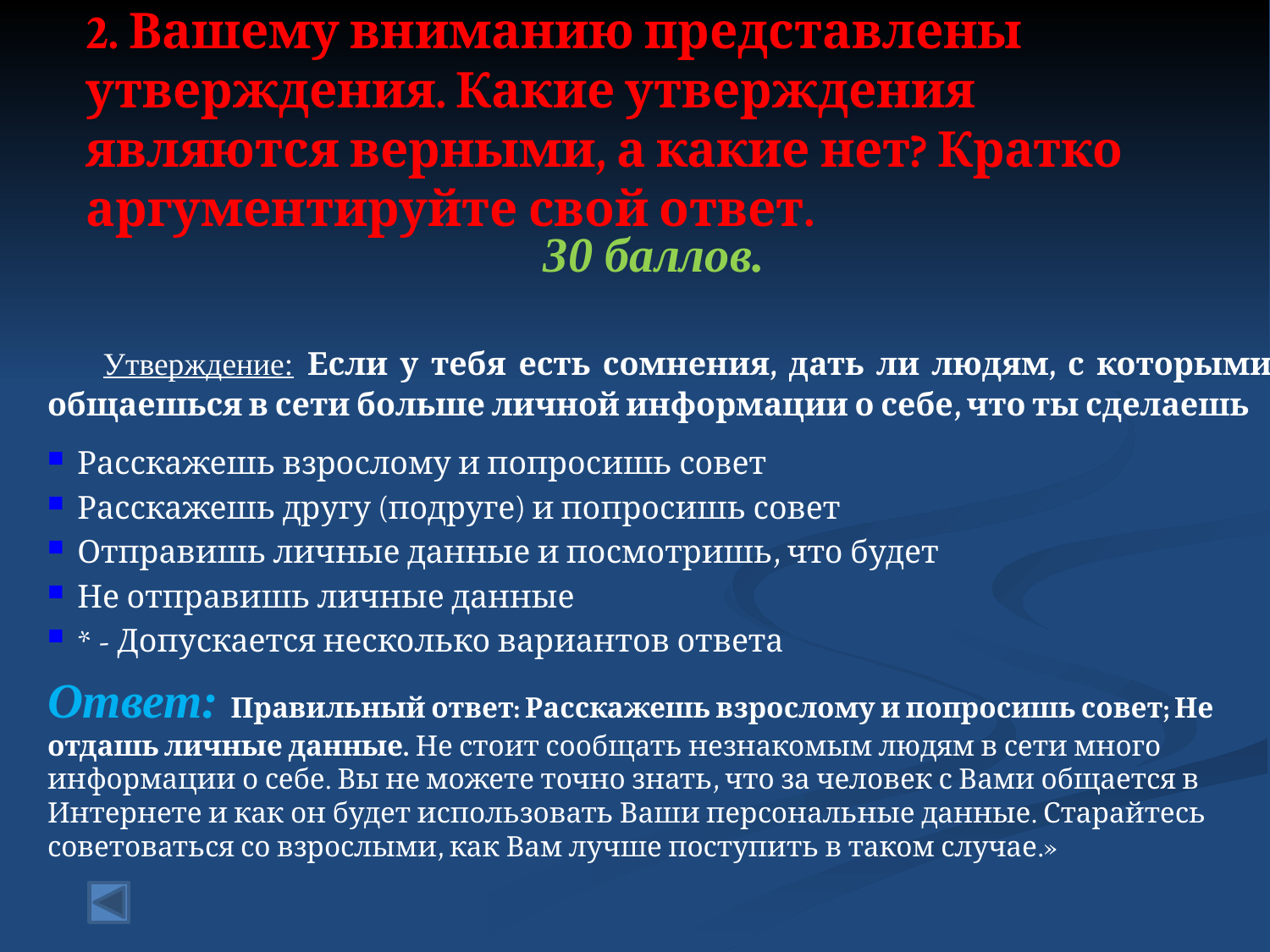

# 2. Вашему вниманию представлены  утверждения. Какие утверждения являются верными, а какие нет? Кратко аргументируйте свой ответ.
30 баллов.

    Утверждение: Если у тебя есть сомнения, дать ли людям, с которыми общаешься в сети больше личной информации о себе, что ты сделаешь
Расскажешь взрослому и попросишь совет
Расскажешь другу (подруге) и попросишь совет
Отправишь личные данные и посмотришь, что будет
Не отправишь личные данные
* - Допускается несколько вариантов ответа
Ответ: Правильный ответ: Расскажешь взрослому и попросишь совет; Не отдашь личные данные. Не стоит сообщать незнакомым людям в сети много информации о себе. Вы не можете точно знать, что за человек с Вами общается в Интернете и как он будет использовать Ваши персональные данные. Старайтесь советоваться со взрослыми, как Вам лучше поступить в таком случае.»